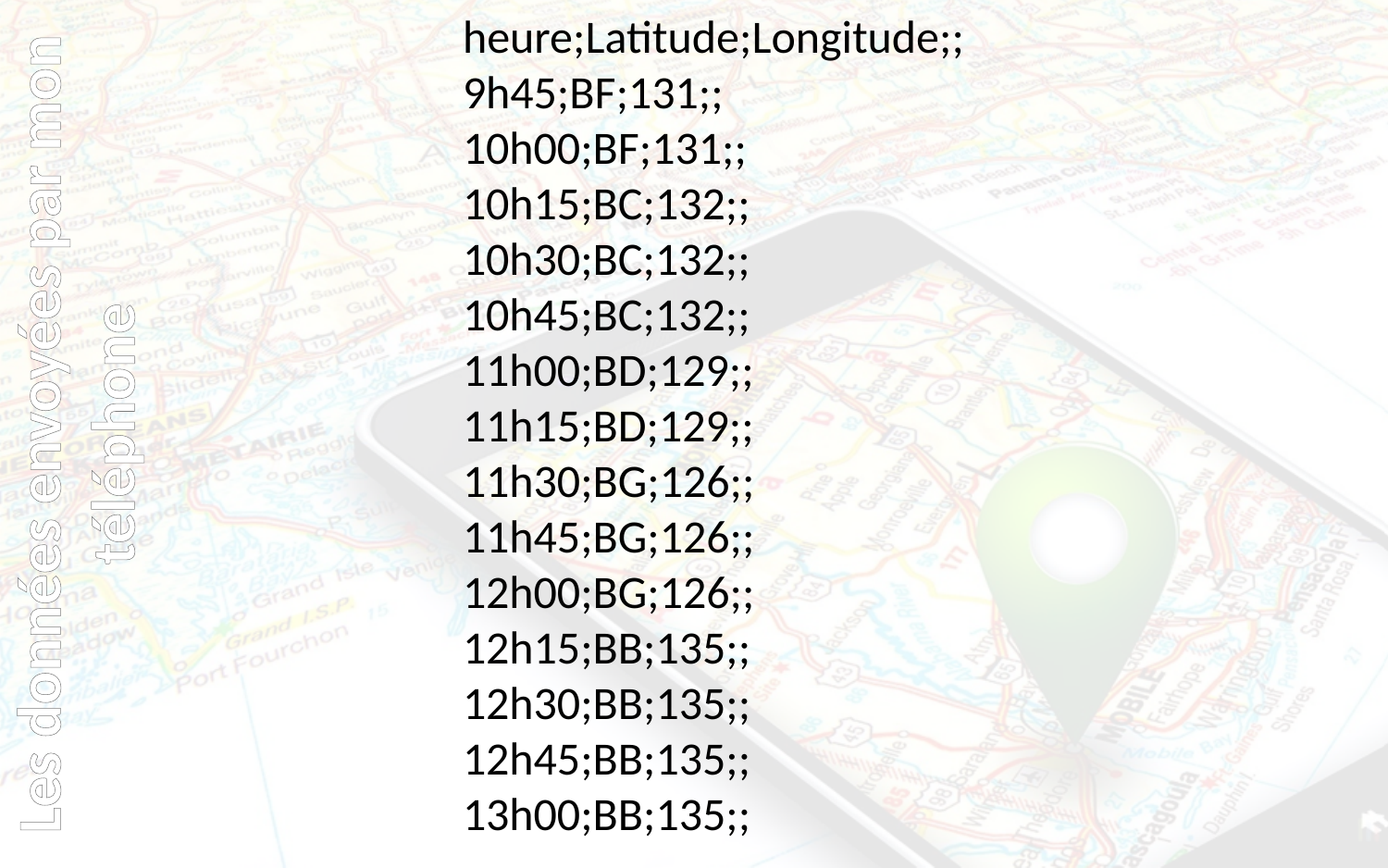

heure;Latitude;Longitude;;
9h45;BF;131;;
10h00;BF;131;;
10h15;BC;132;;
10h30;BC;132;;
10h45;BC;132;;
11h00;BD;129;;
11h15;BD;129;;
11h30;BG;126;;
11h45;BG;126;;
12h00;BG;126;;
12h15;BB;135;;
12h30;BB;135;;
12h45;BB;135;;
13h00;BB;135;;
Les données envoyées par mon téléphone